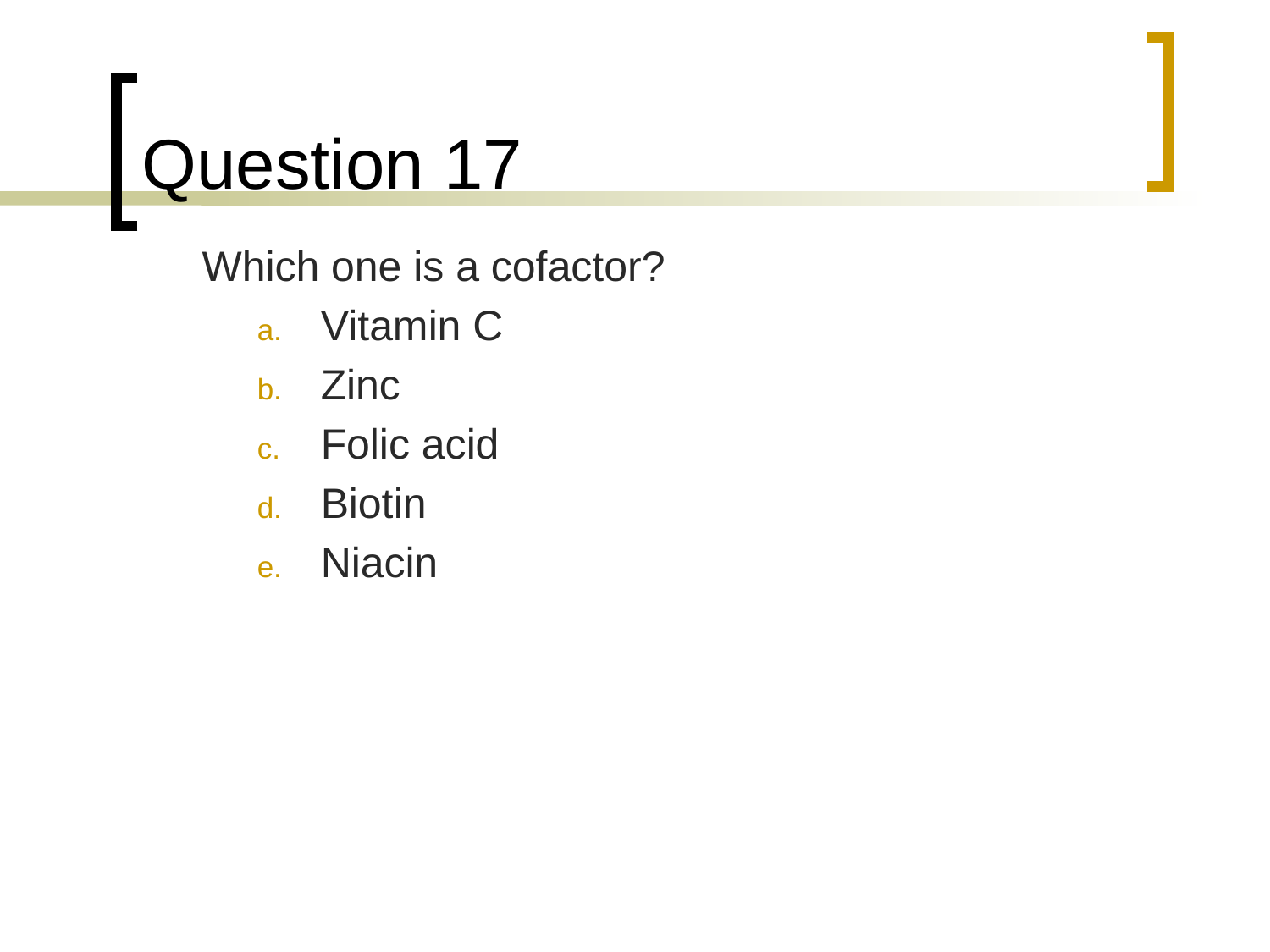

# Question 17
	Which one is a cofactor?
Vitamin C
Zinc
Folic acid
Biotin
Niacin